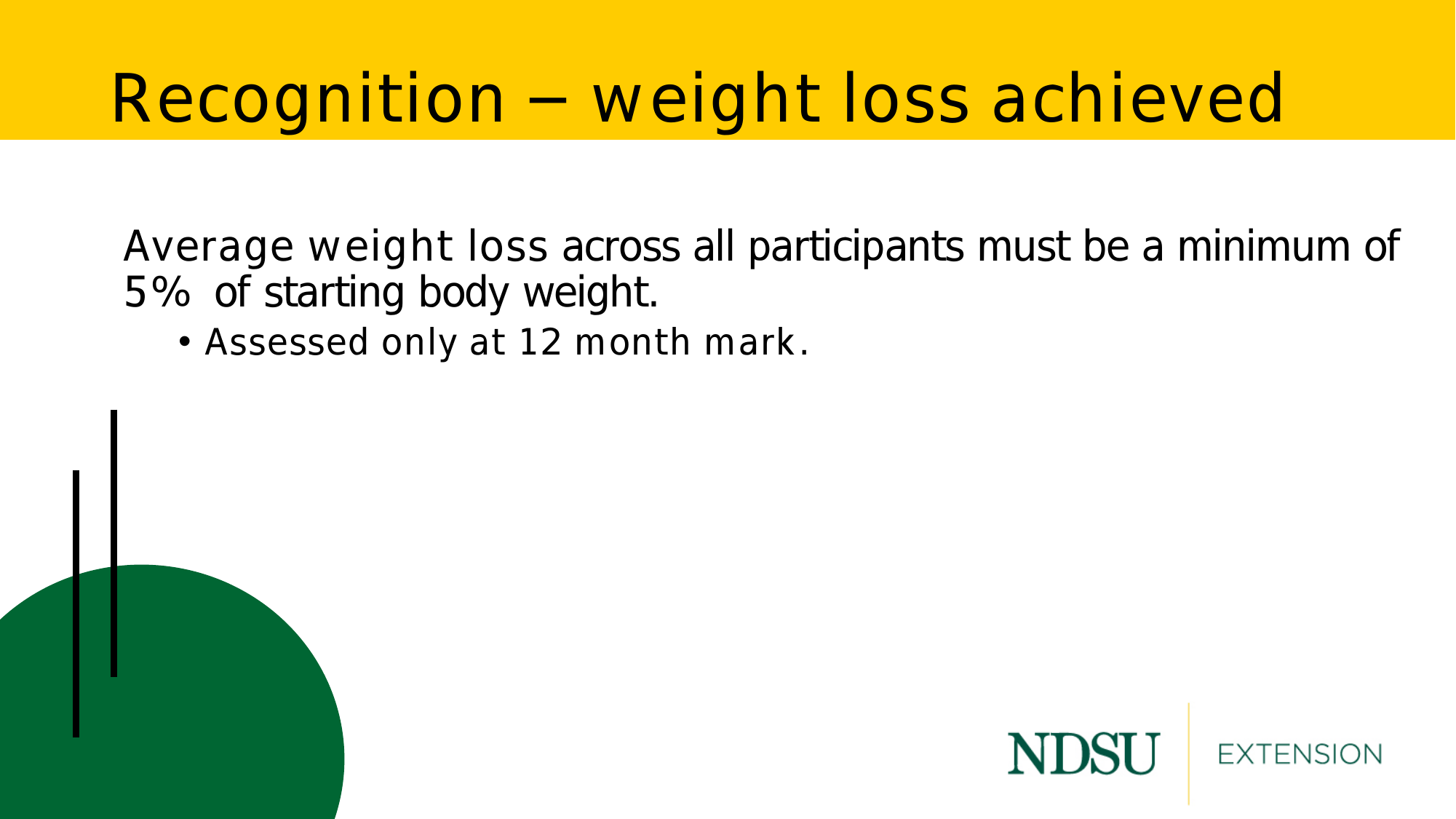

# Recognition – weight loss achieved
Average weight loss across all participants must be a minimum of 5% of starting body weight.
Assessed only at 12 month mark.